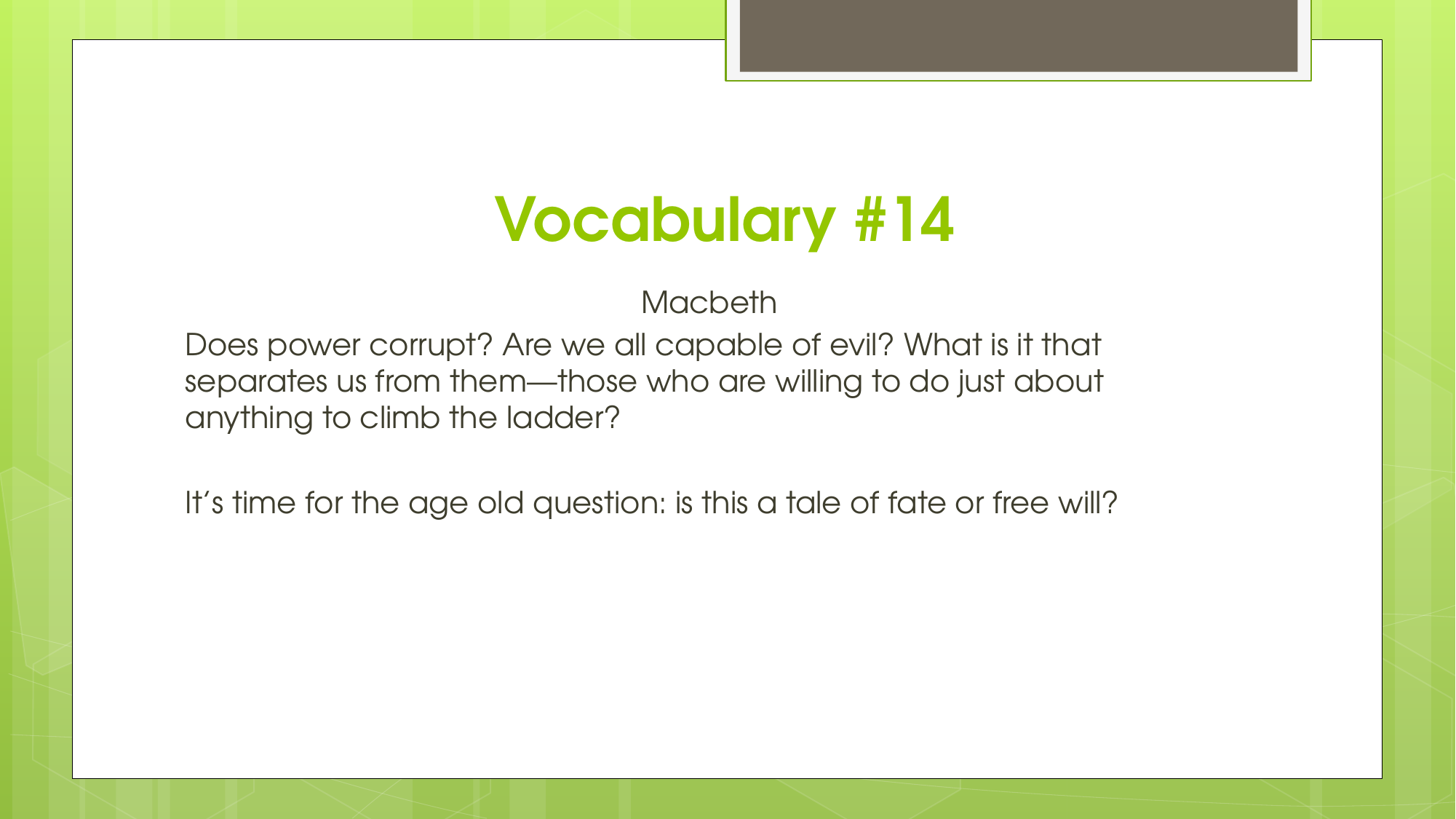

# Vocabulary #14
Macbeth
Does power corrupt? Are we all capable of evil? What is it that separates us from them—those who are willing to do just about anything to climb the ladder?

It’s time for the age old question: is this a tale of fate or free will?